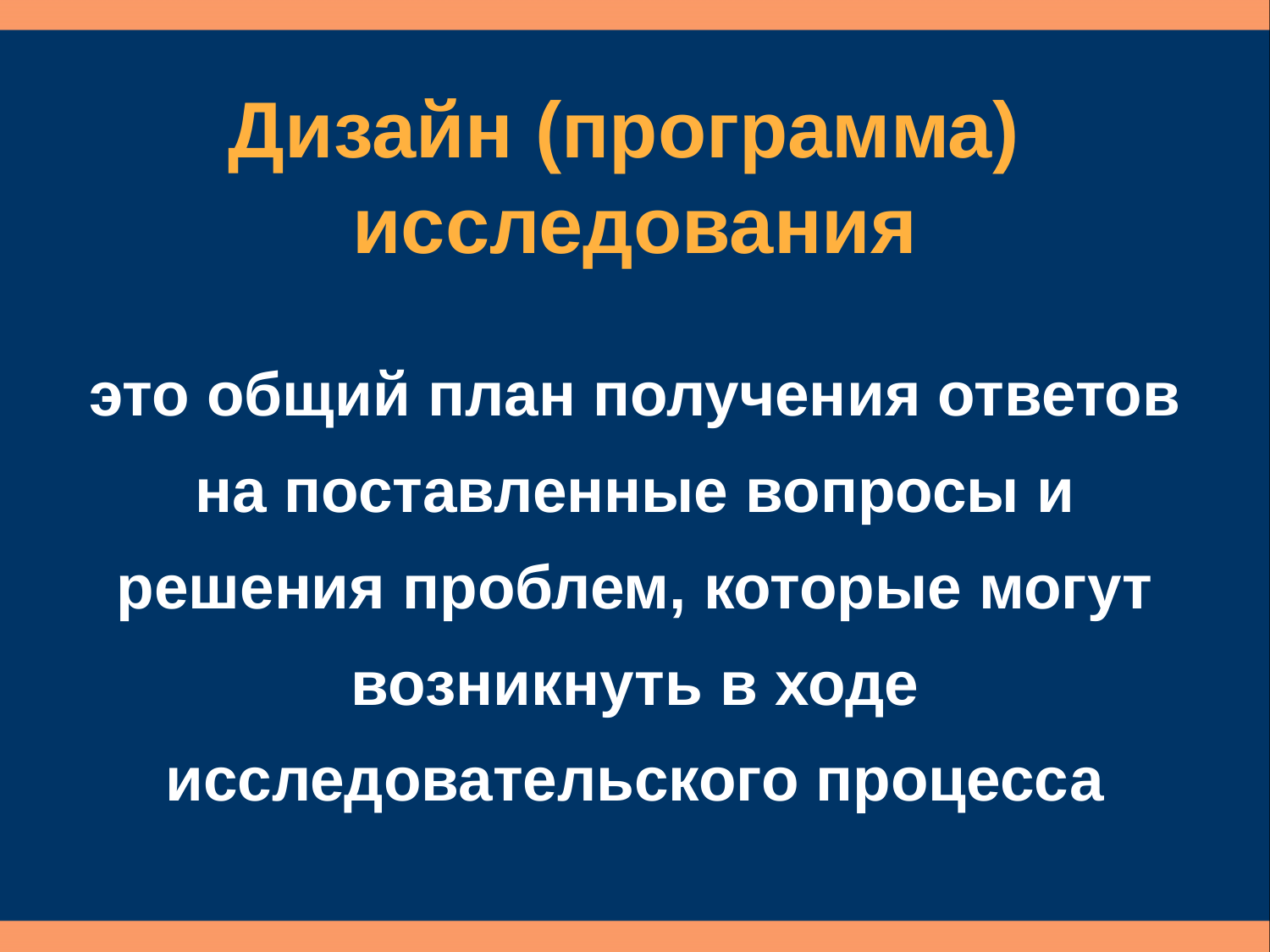

Дизайн (программа)
исследования
это общий план получения ответов на поставленные вопросы и решения проблем, которые могут возникнуть в ходе исследовательского процесса